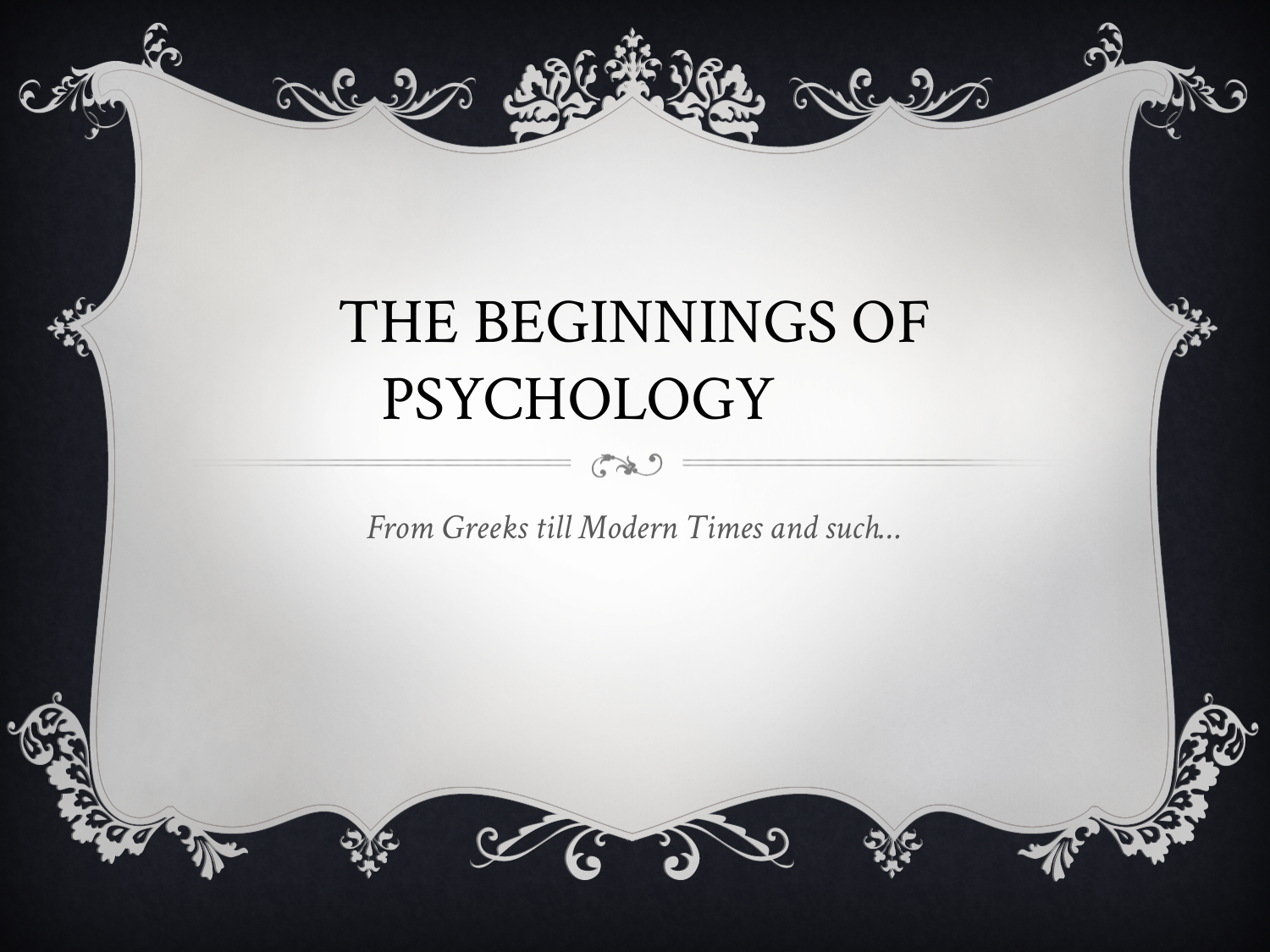

# THE BEGINNINGS OF PSYCHOLOGY
From Greeks till Modern Times and such…